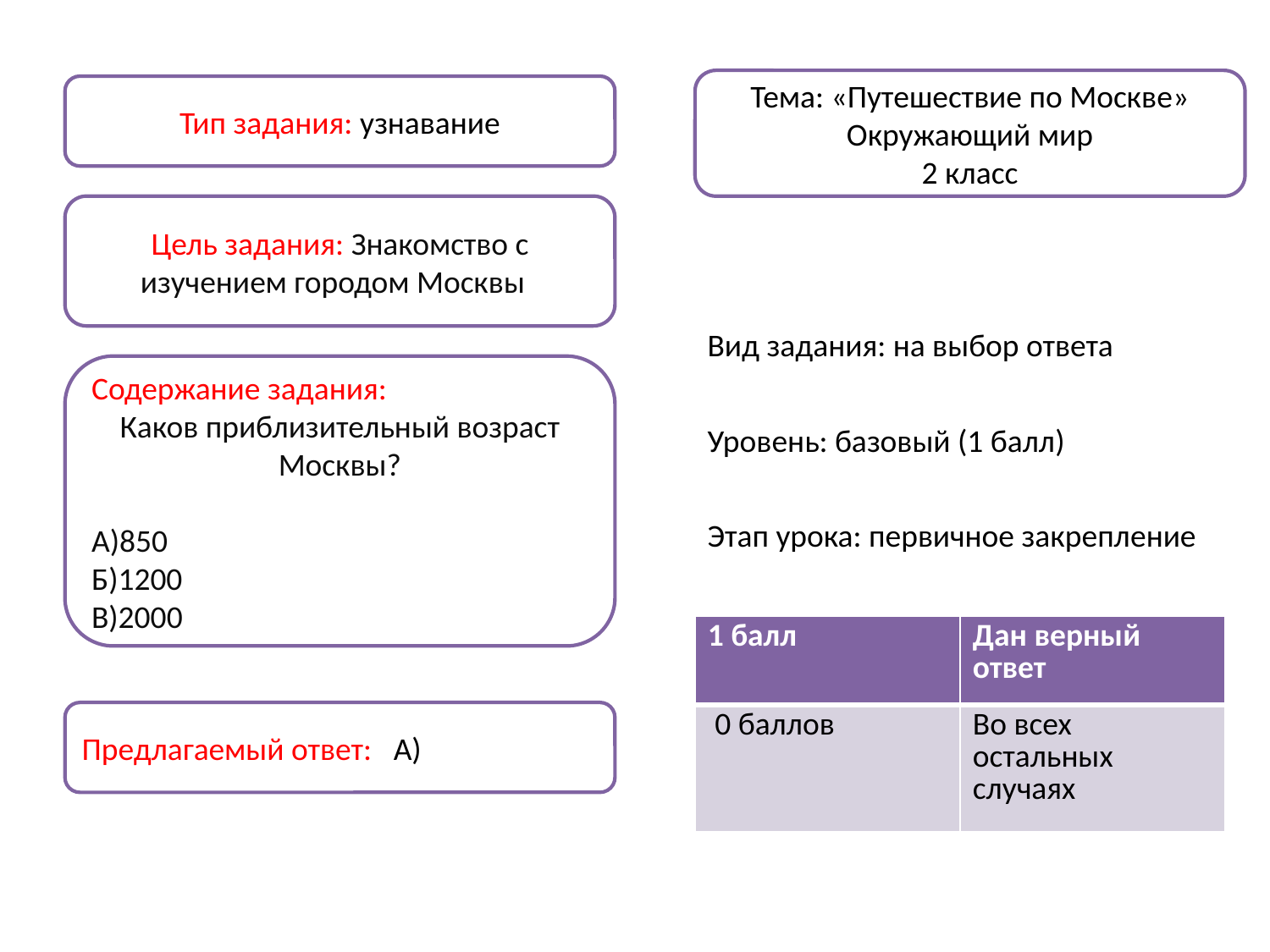

Тема: «Путешествие по Москве»
Окружающий мир
2 класс
Тип задания: узнавание
Цель задания: Знакомство с изучением городом Москвы
Вид задания: на выбор ответа
Уровень: базовый (1 балл)
Этап урока: первичное закрепление

Содержание задания:
Каков приблизительный возраст Москвы?

А)850
Б)1200
В)2000

| 1 балл | Дан верный ответ |
| --- | --- |
| 0 баллов | Во всех остальных случаях |
Предлагаемый ответ:   А)